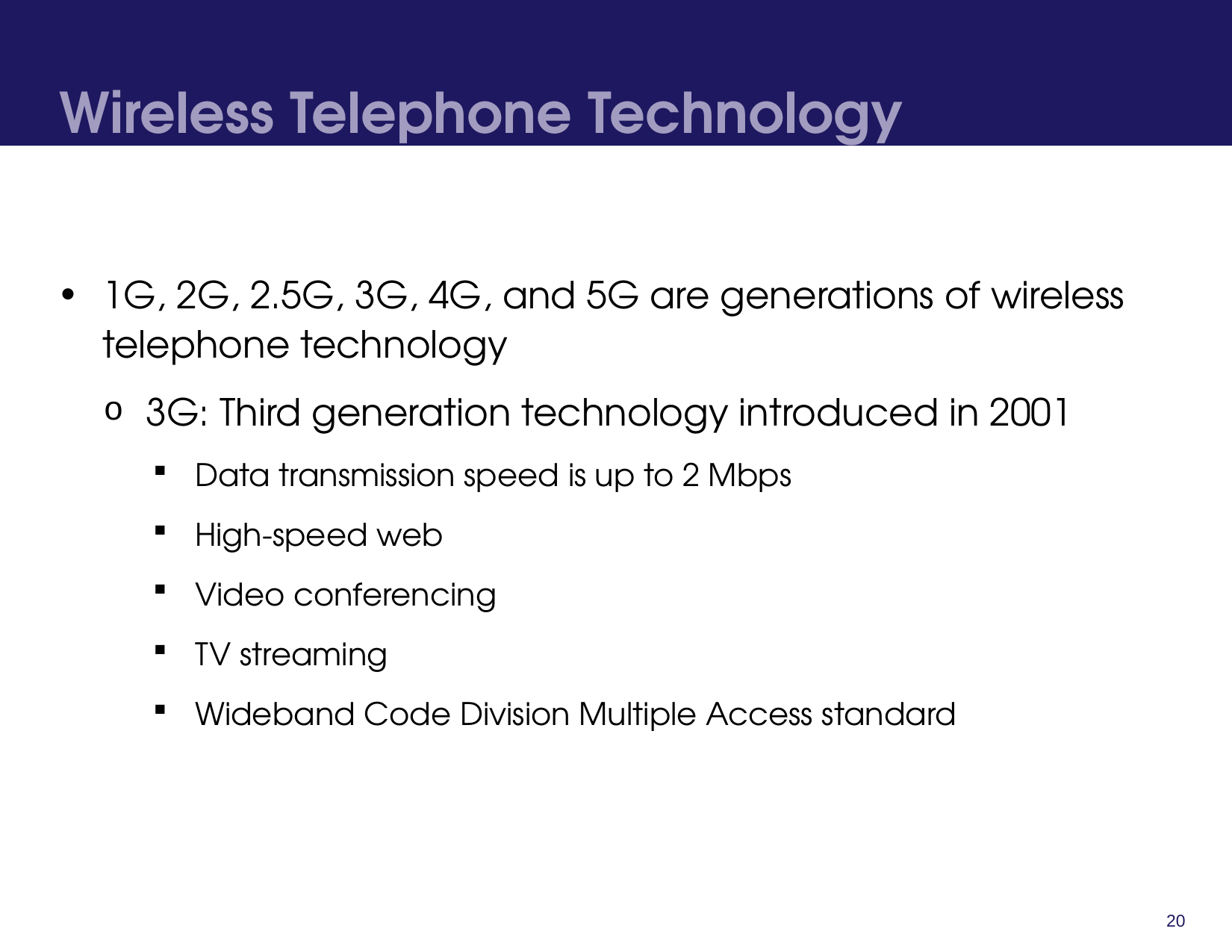

# Wireless Telephone Technology
1G, 2G, 2.5G, 3G, 4G, and 5G are generations of wireless telephone technology
3G: Third generation technology introduced in 2001
Data transmission speed is up to 2 Mbps
High-speed web
Video conferencing
TV streaming
Wideband Code Division Multiple Access standard

20